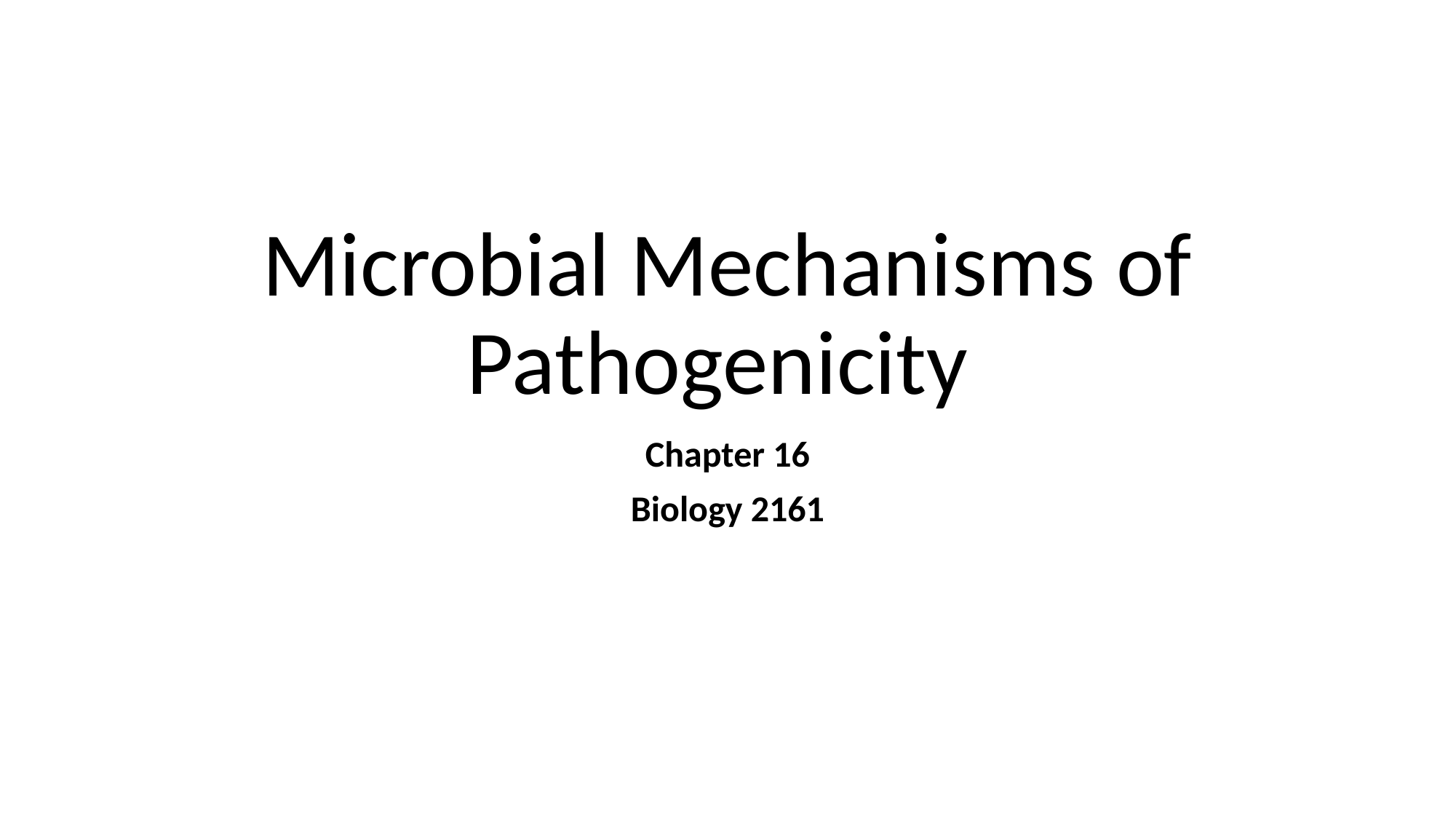

# Microbial Mechanisms of Pathogenicity
Chapter 16
Biology 2161